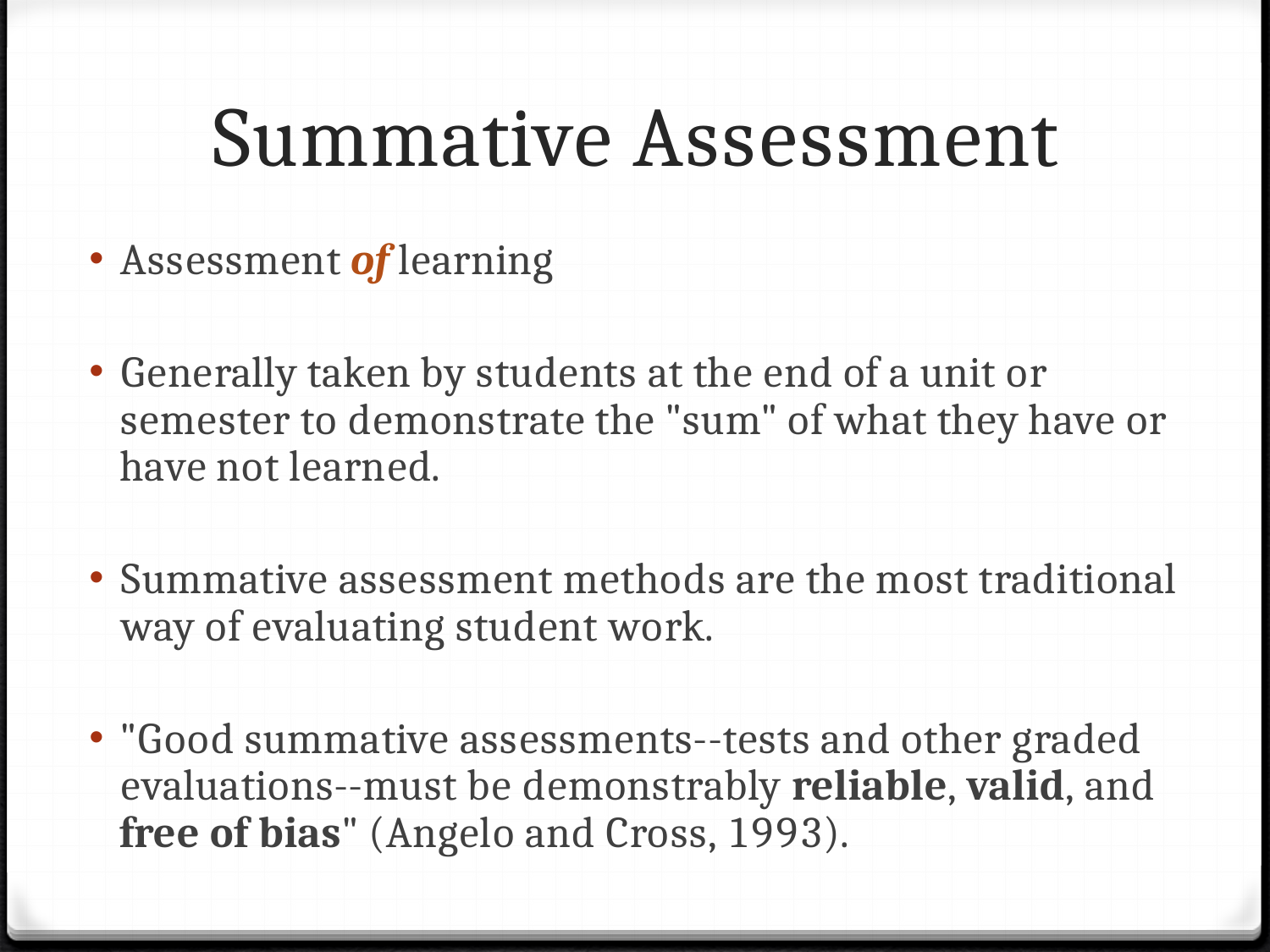

# Summative Assessment
Assessment of learning

Generally taken by students at the end of a unit or semester to demonstrate the "sum" of what they have or have not learned.

Summative assessment methods are the most traditional way of evaluating student work.

"Good summative assessments--tests and other graded evaluations--must be demonstrably reliable, valid, and free of bias" (Angelo and Cross, 1993).